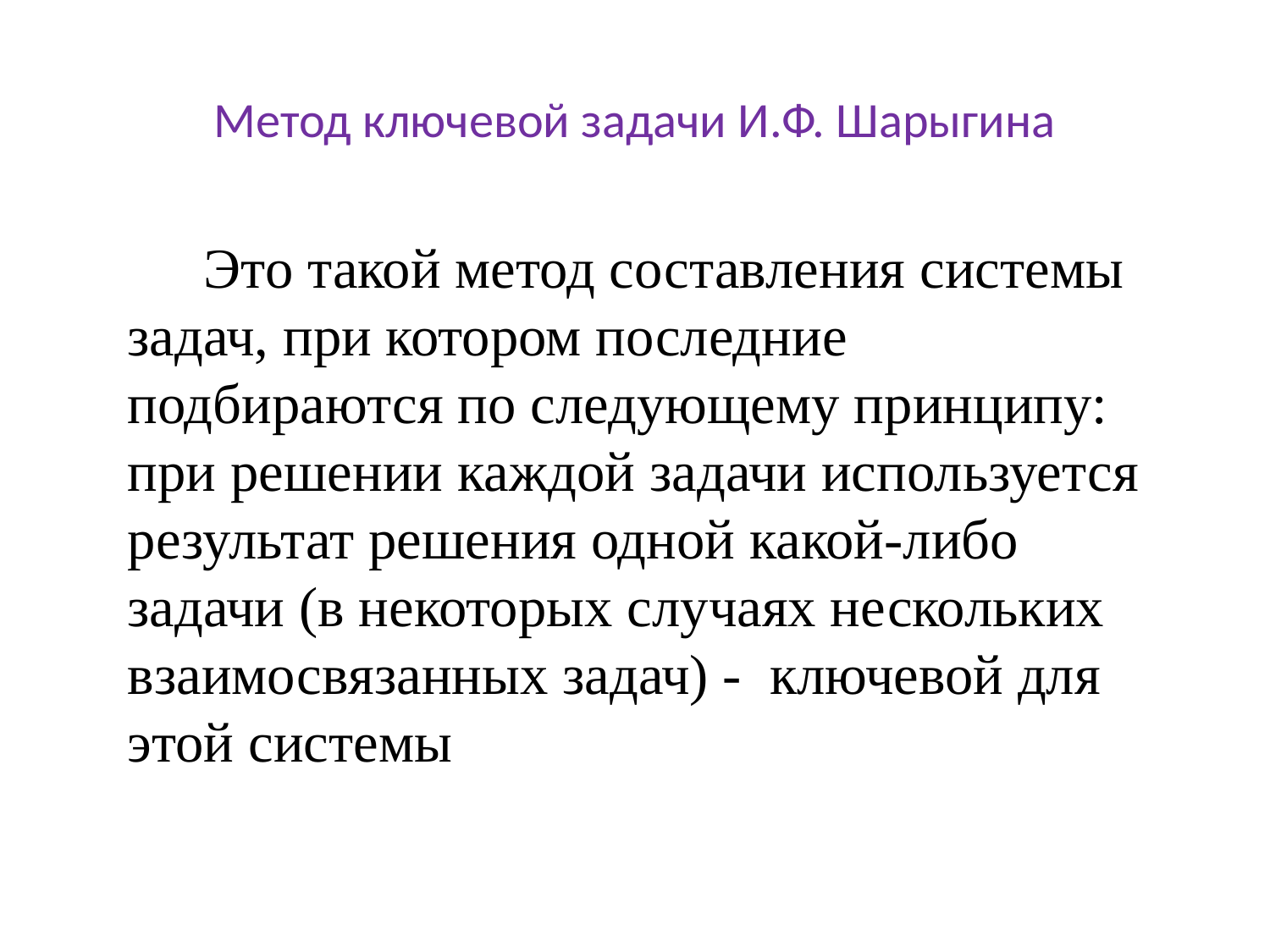

# Метод ключевой задачи И.Ф. Шарыгина
Это такой метод составления системы задач, при котором последние подбираются по следующему принципу: при решении каждой задачи используется результат решения одной какой-либо задачи (в некоторых случаях нескольких взаимосвязанных задач) -  ключевой для этой системы